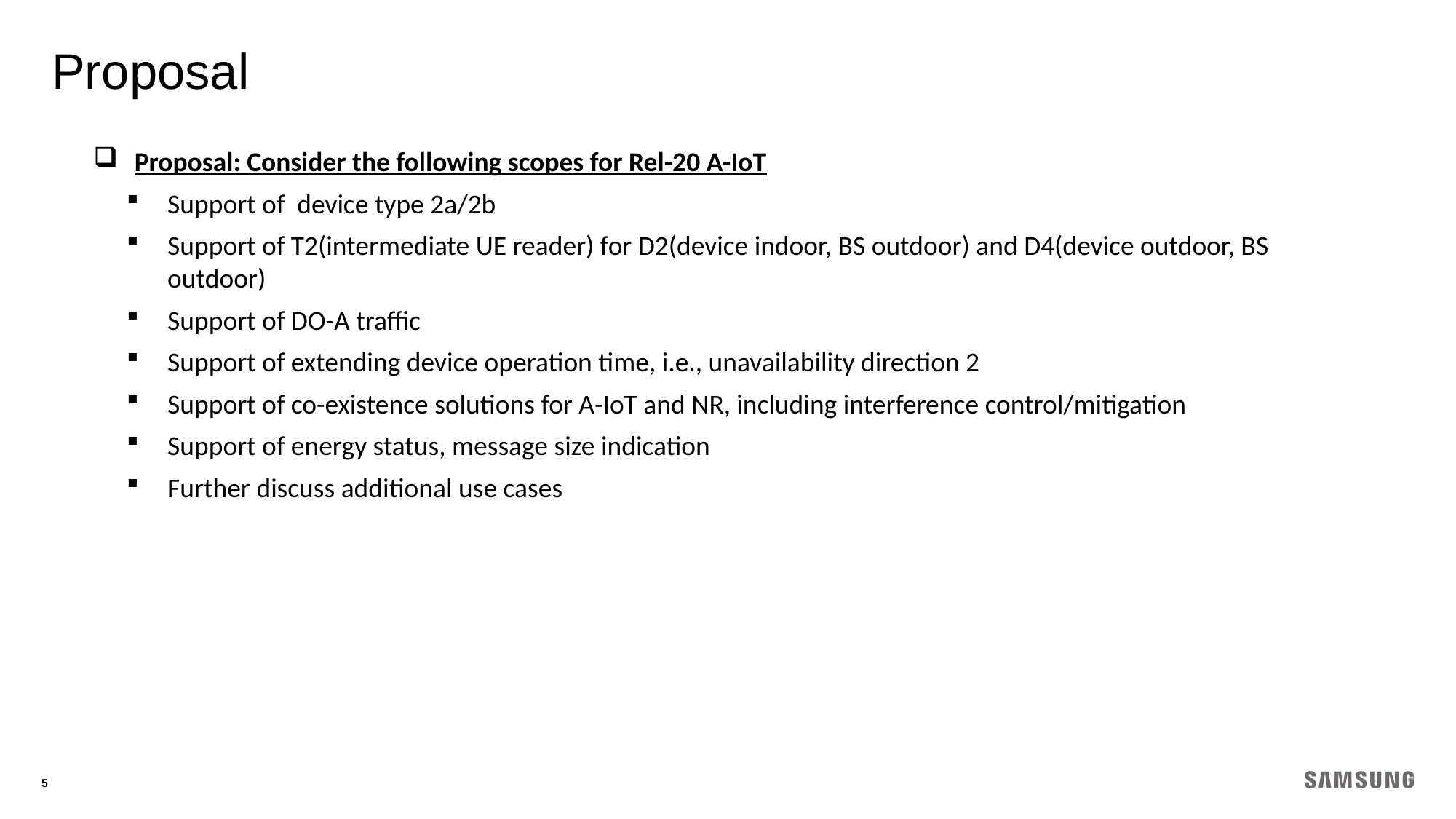

Proposal
Proposal: Consider the following scopes for Rel-20 A-IoT
Support of  device type 2a/2b
Support of T2(intermediate UE reader) for D2(device indoor, BS outdoor) and D4(device outdoor, BS outdoor)
Support of DO-A traffic
Support of extending device operation time, i.e., unavailability direction 2
Support of co-existence solutions for A-IoT and NR, including interference control/mitigation
Support of energy status, message size indication
Further discuss additional use cases